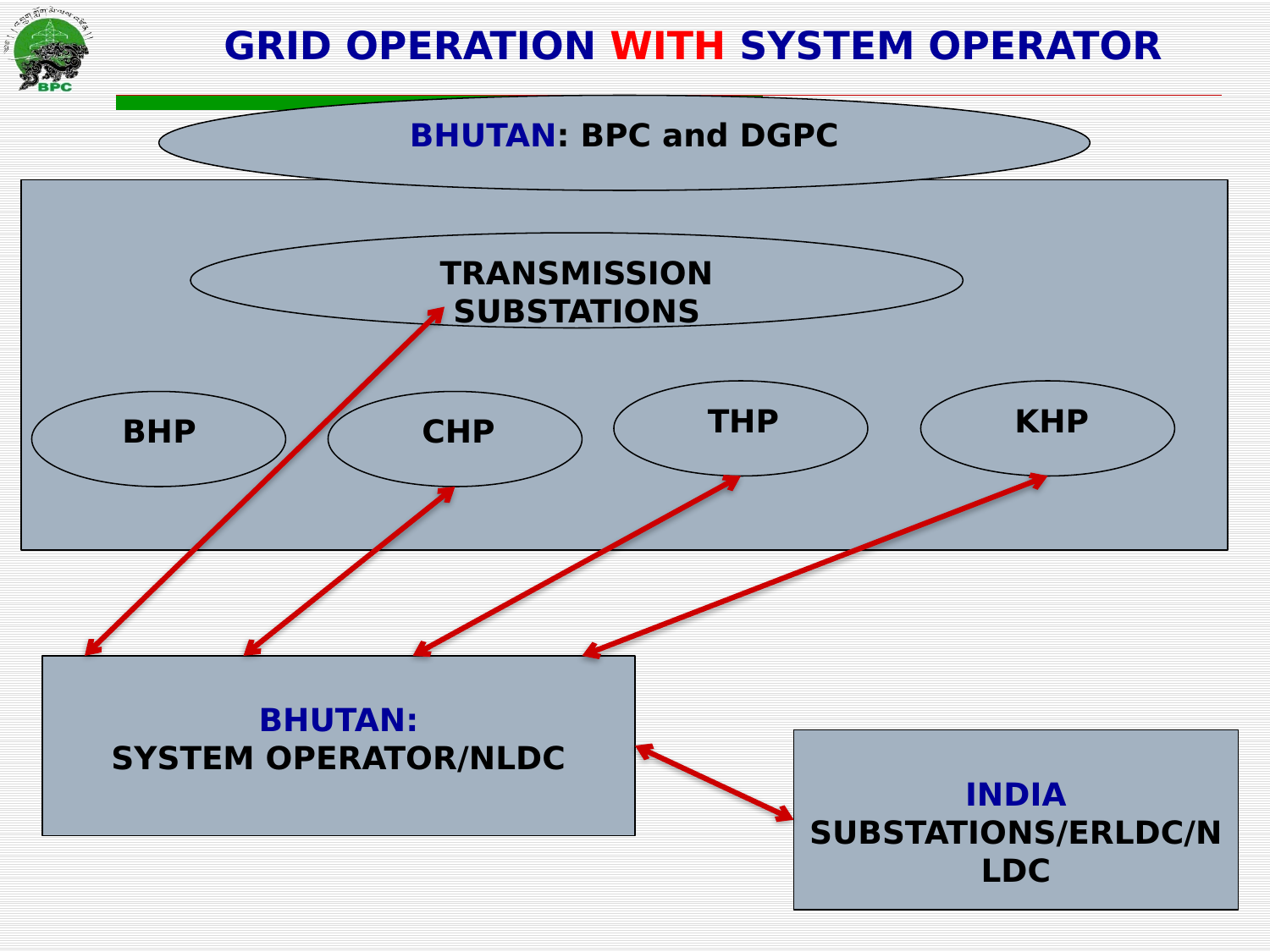

GRID OPERATION WITH SYSTEM OPERATOR
BHUTAN: BPC and DGPC

TRANSMISSION SUBSTATIONS
    THP
    KHP
    BHP
    CHP

BHUTAN:
SYSTEM OPERATOR/NLDC

INDIA SUBSTATIONS/ERLDC/NLDC